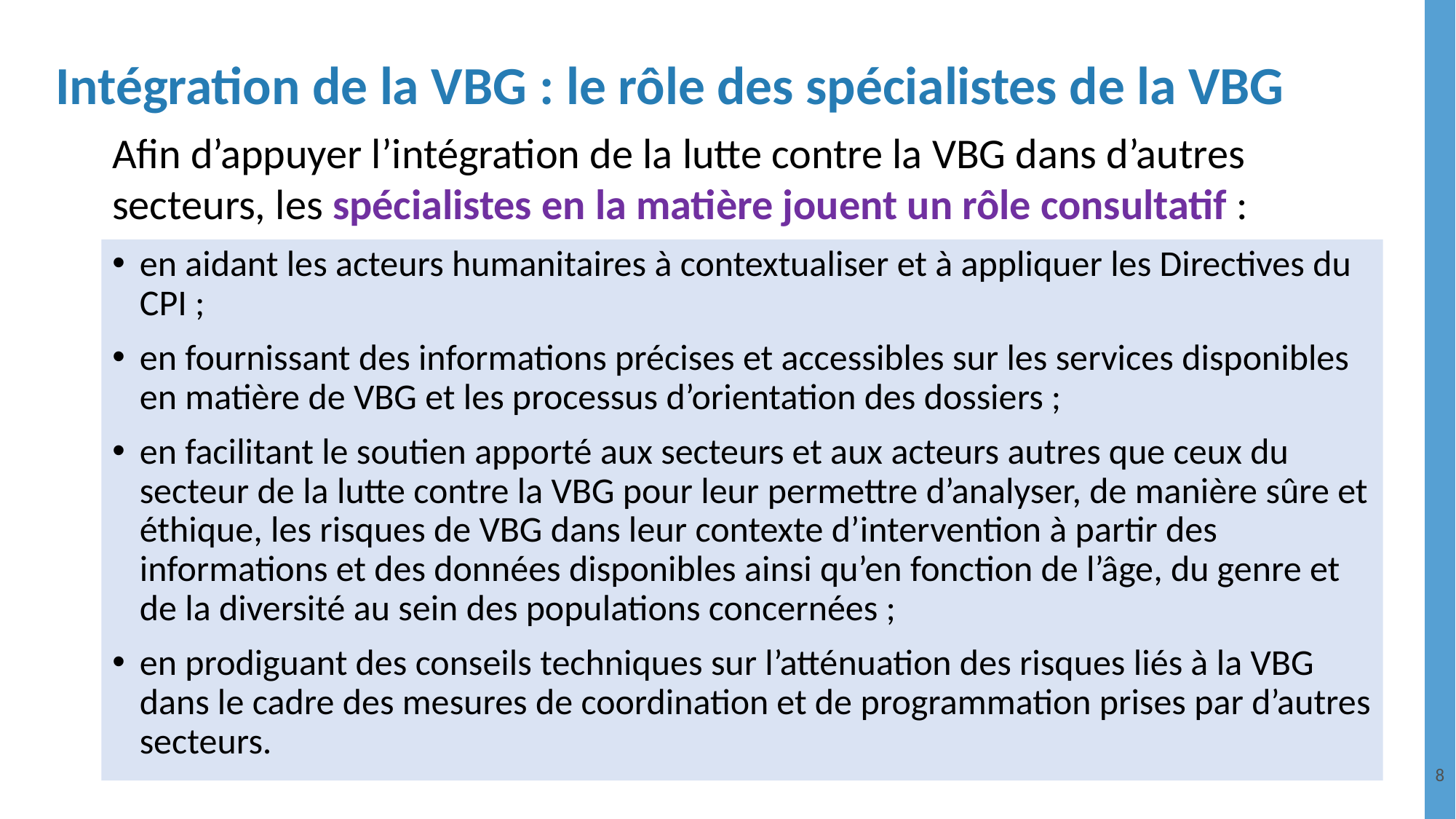

# Intégration de la VBG : le rôle des spécialistes de la VBG
Afin d’appuyer l’intégration de la lutte contre la VBG dans d’autres secteurs, les spécialistes en la matière jouent un rôle consultatif :
en aidant les acteurs humanitaires à contextualiser et à appliquer les Directives du CPI ;
en fournissant des informations précises et accessibles sur les services disponibles en matière de VBG et les processus d’orientation des dossiers ;
en facilitant le soutien apporté aux secteurs et aux acteurs autres que ceux du secteur de la lutte contre la VBG pour leur permettre d’analyser, de manière sûre et éthique, les risques de VBG dans leur contexte d’intervention à partir des informations et des données disponibles ainsi qu’en fonction de l’âge, du genre et de la diversité au sein des populations concernées ;
en prodiguant des conseils techniques sur l’atténuation des risques liés à la VBG dans le cadre des mesures de coordination et de programmation prises par d’autres secteurs.